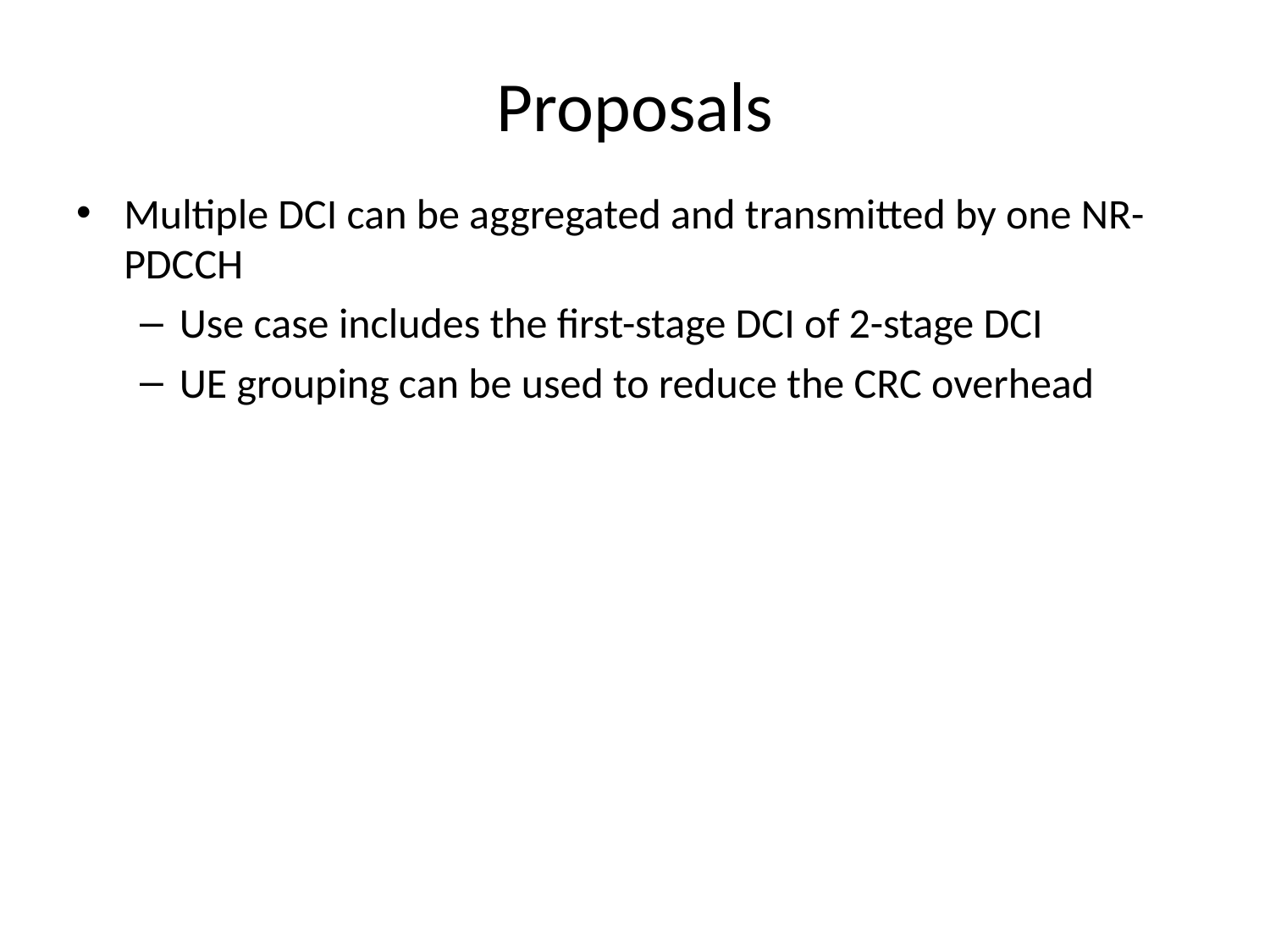

# Proposals
Multiple DCI can be aggregated and transmitted by one NR-PDCCH
Use case includes the first-stage DCI of 2-stage DCI
UE grouping can be used to reduce the CRC overhead